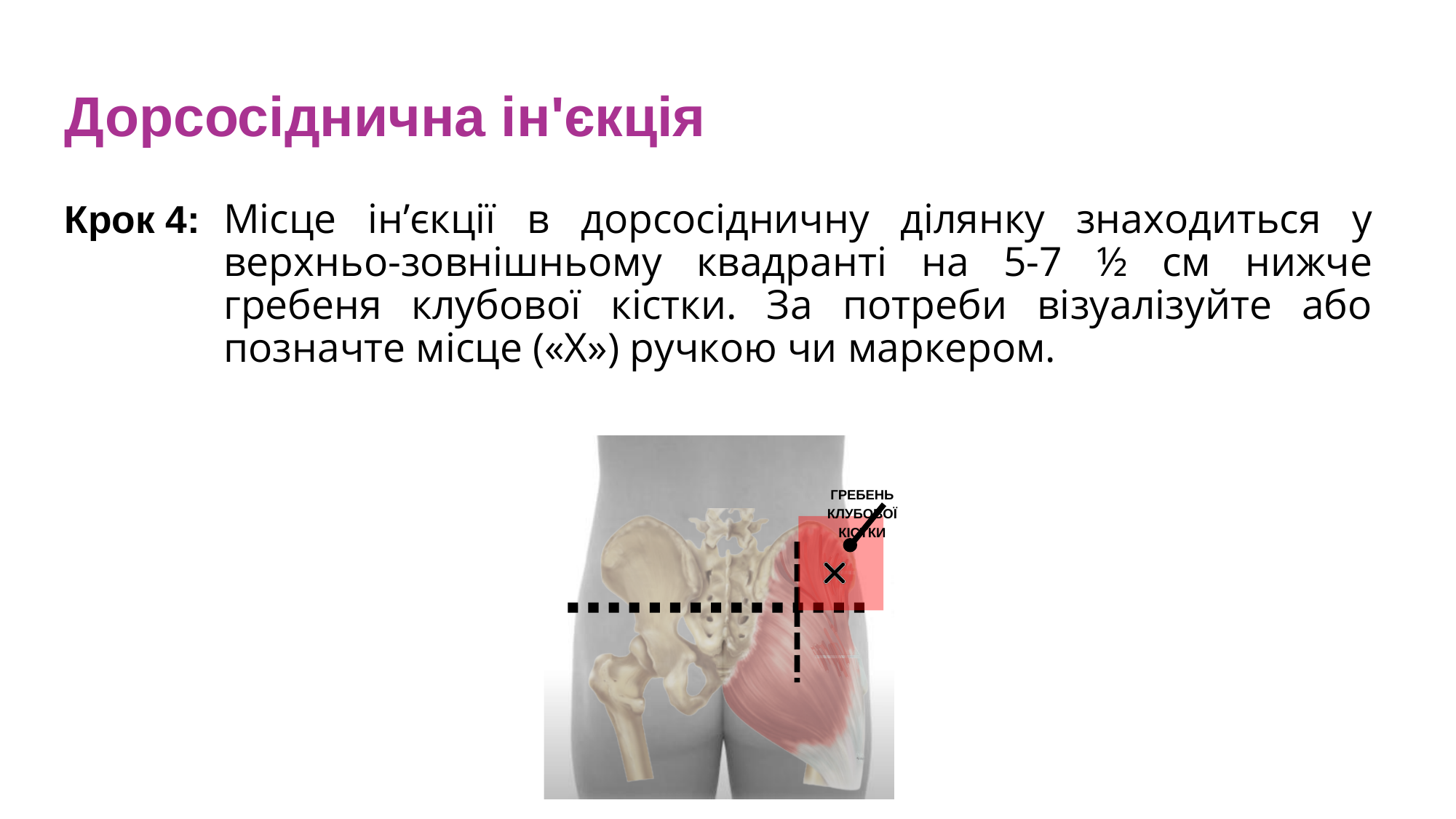

Дорсосіднична ін'єкція
Крок 4:
Місце ін’єкції в дорсосідничну ділянку знаходиться у верхньо-зовнішньому квадранті на 5-7 ½ см нижче гребеня клубової кістки. За потреби візуалізуйте або позначте місце («X») ручкою чи маркером.

ГРЕБЕНЬ КЛУБОВОЇ КІСТКИ